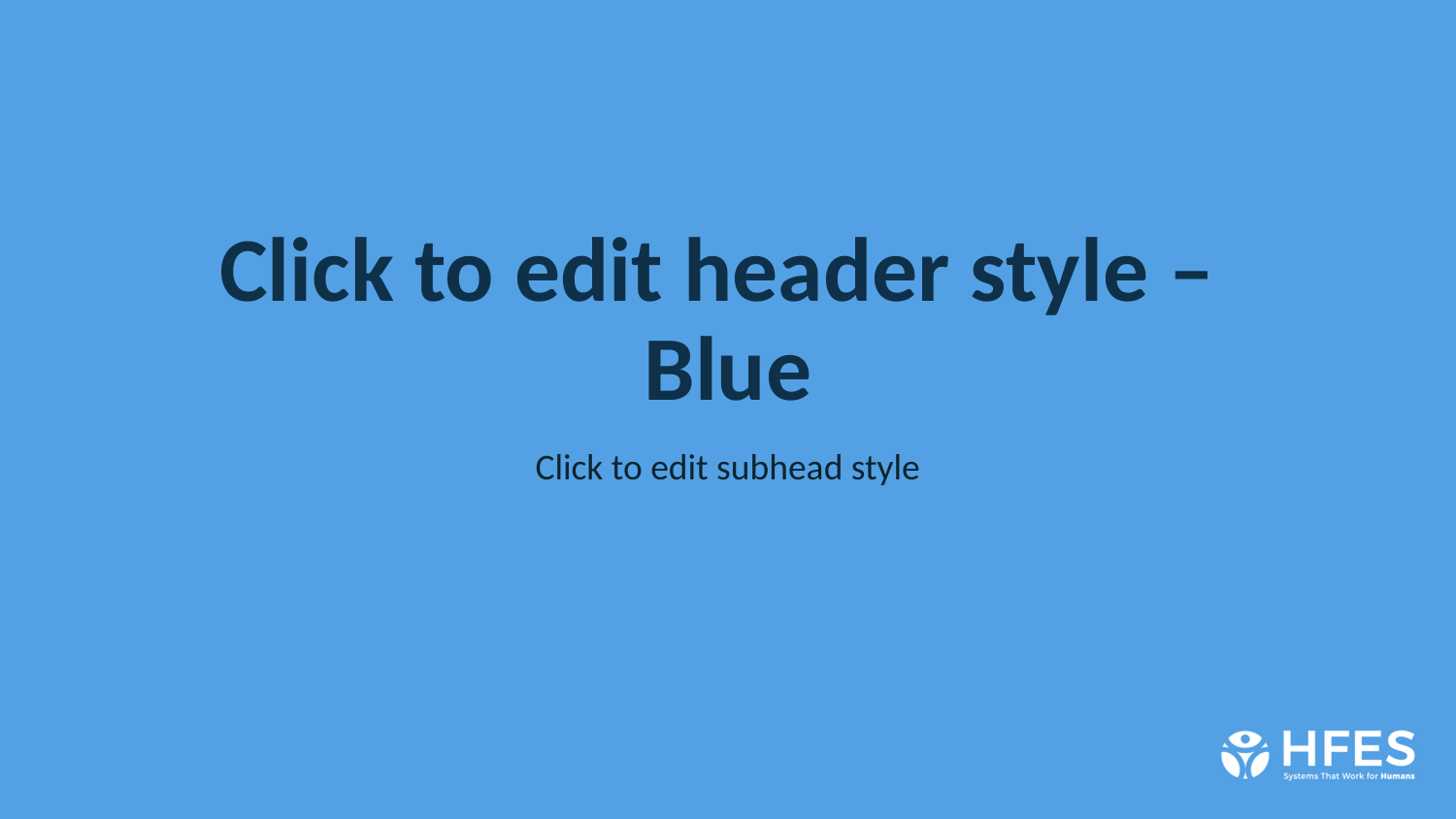

# Click to edit header style – Blue
Click to edit subhead style